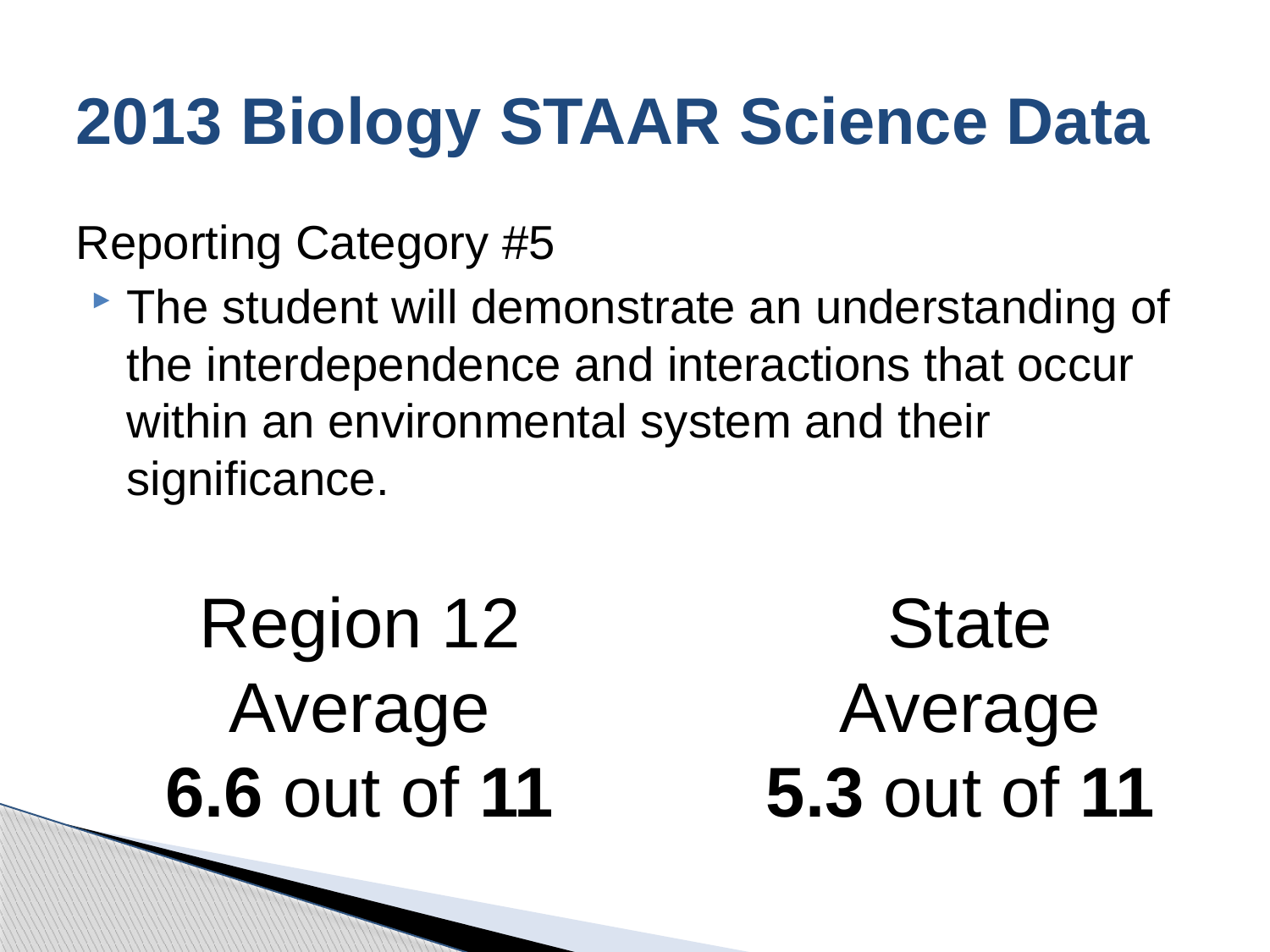

# 2013 Biology STAAR Science Data
Reporting Category #5
The student will demonstrate an understanding of the interdependence and interactions that occur within an environmental system and their significance.
Region 12 Average
6.6 out of 11
State Average
5.3 out of 11